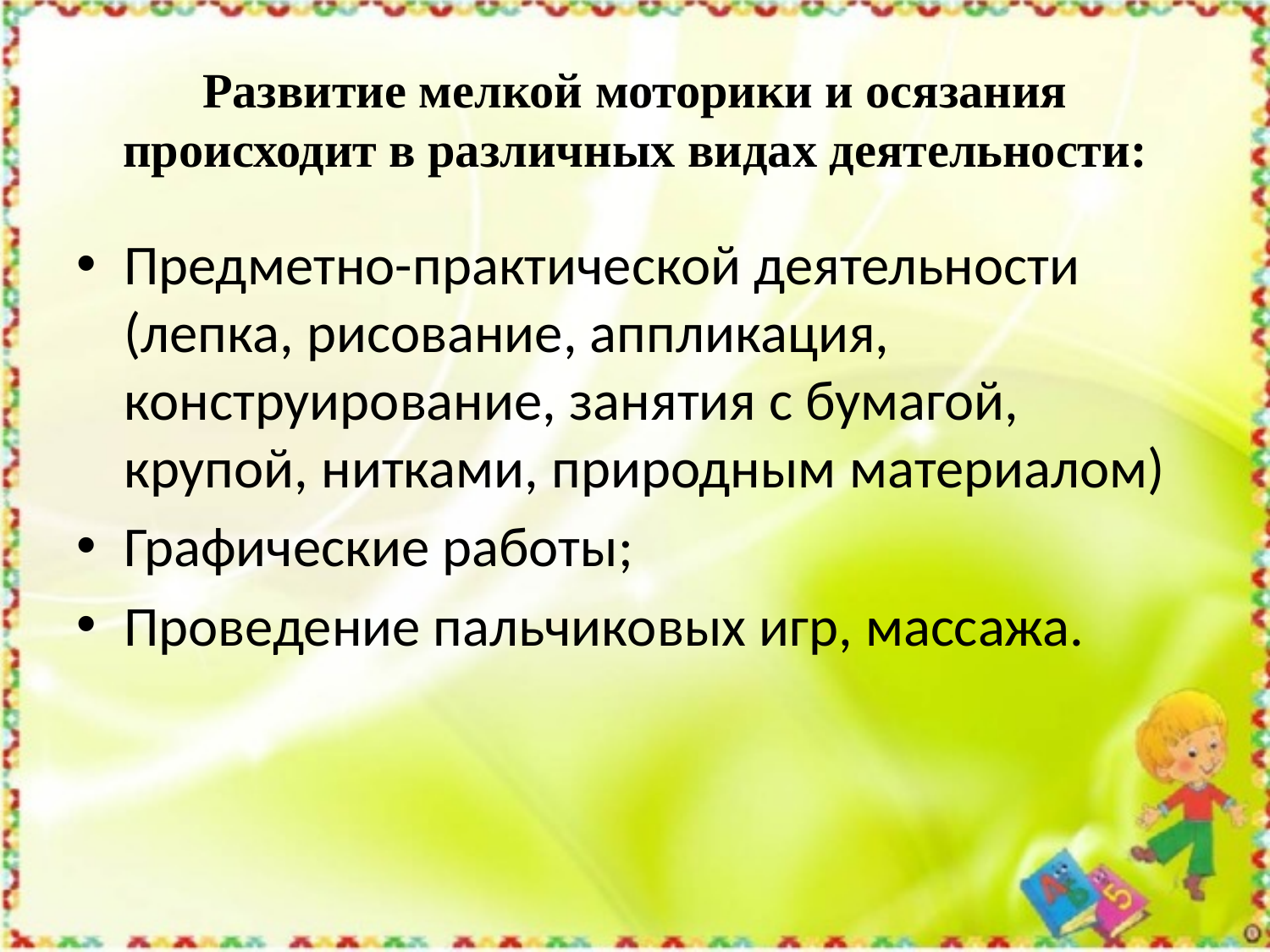

# Развитие мелкой моторики и осязания происходит в различных видах деятельности:
Предметно-практической деятельности (лепка, рисование, аппликация, конструирование, занятия с бумагой, крупой, нитками, природным материалом)
Графические работы;
Проведение пальчиковых игр, массажа.